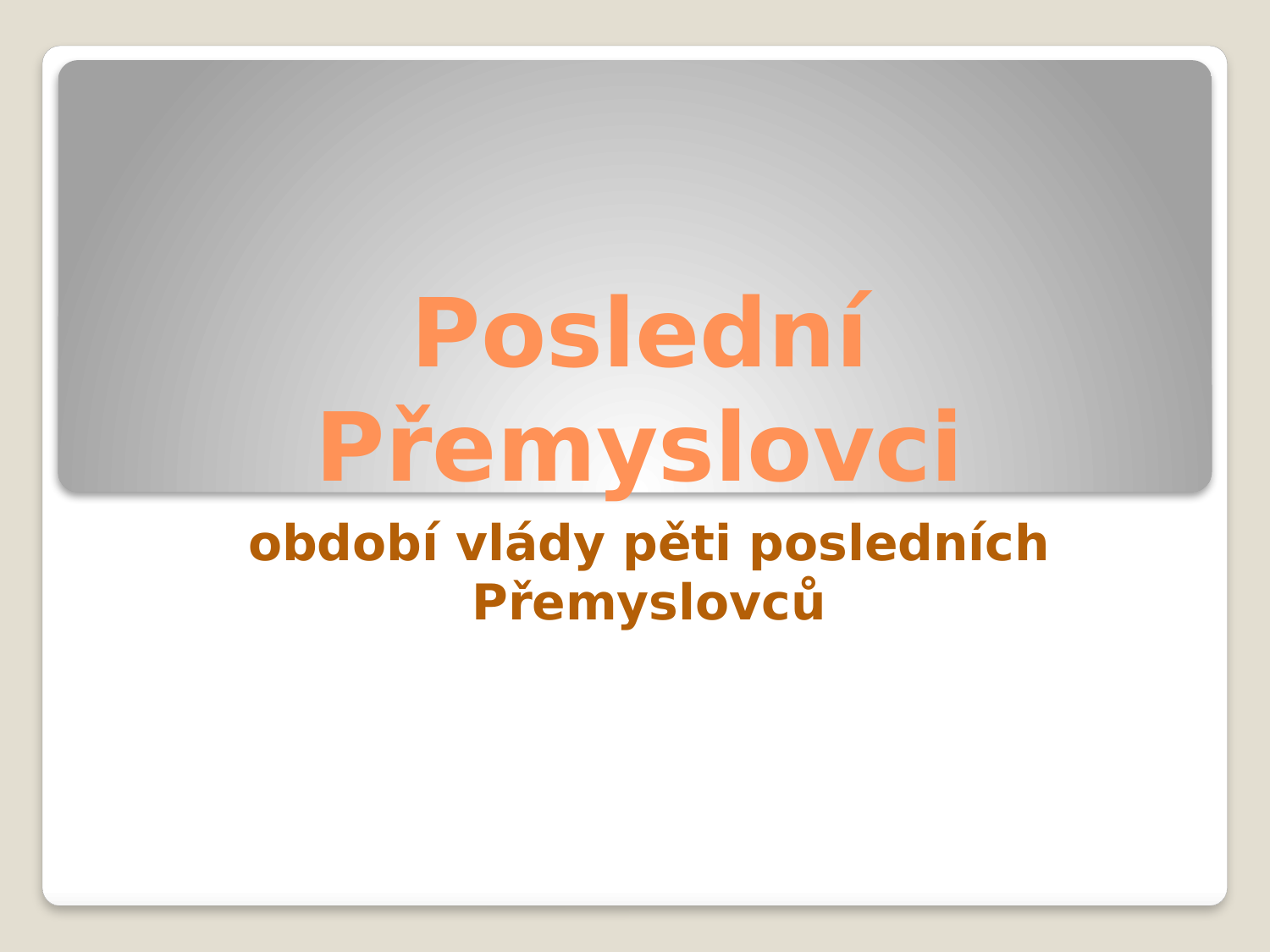

# Poslední Přemyslovci
období vlády pěti posledních Přemyslovců